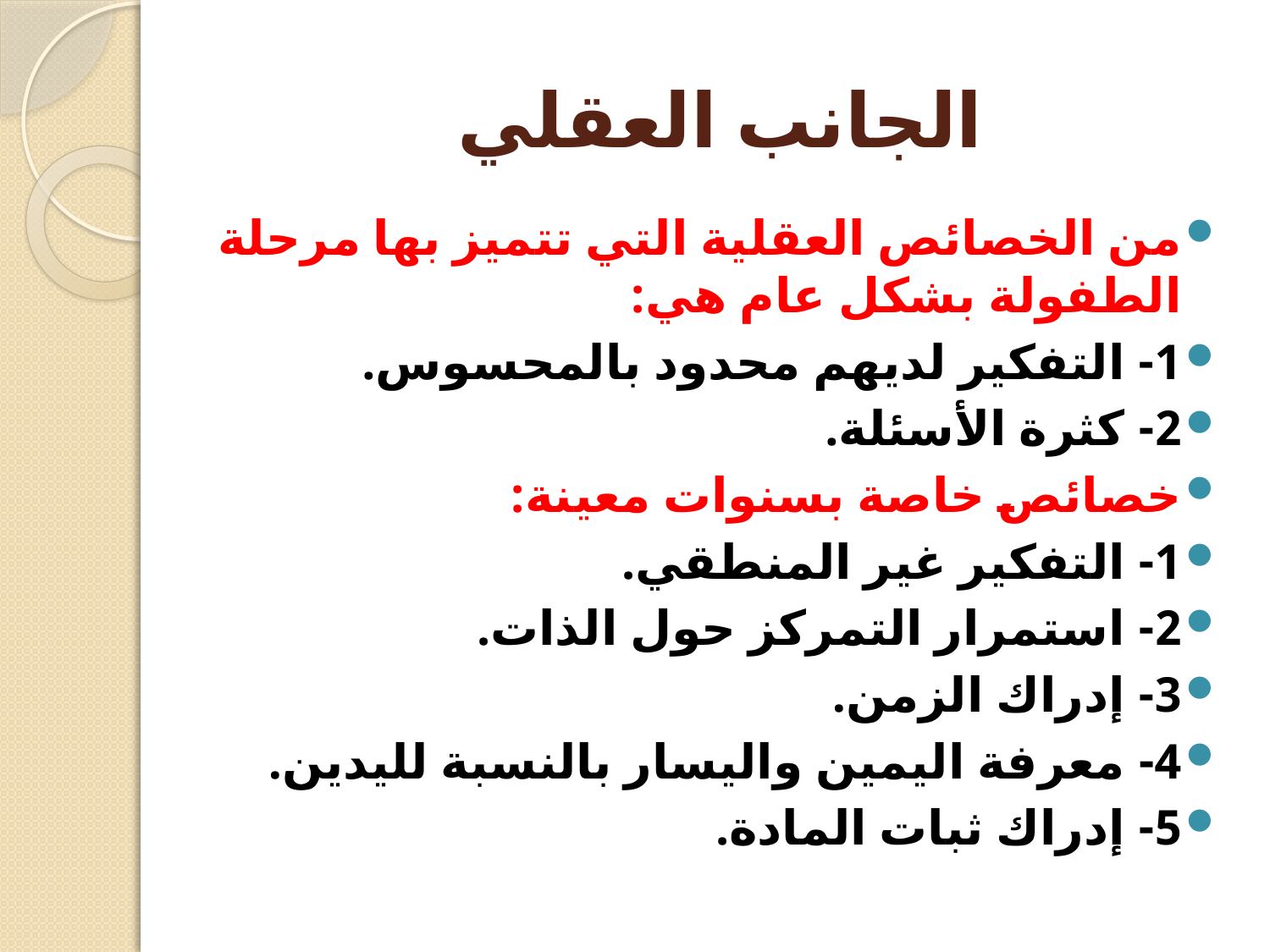

# الجانب العقلي
من الخصائص العقلية التي تتميز بها مرحلة الطفولة بشكل عام هي:
1- التفكير لديهم محدود بالمحسوس.
2- كثرة الأسئلة.
خصائص خاصة بسنوات معينة:
1- التفكير غير المنطقي.
2- استمرار التمركز حول الذات.
3- إدراك الزمن.
4- معرفة اليمين واليسار بالنسبة لليدين.
5- إدراك ثبات المادة.